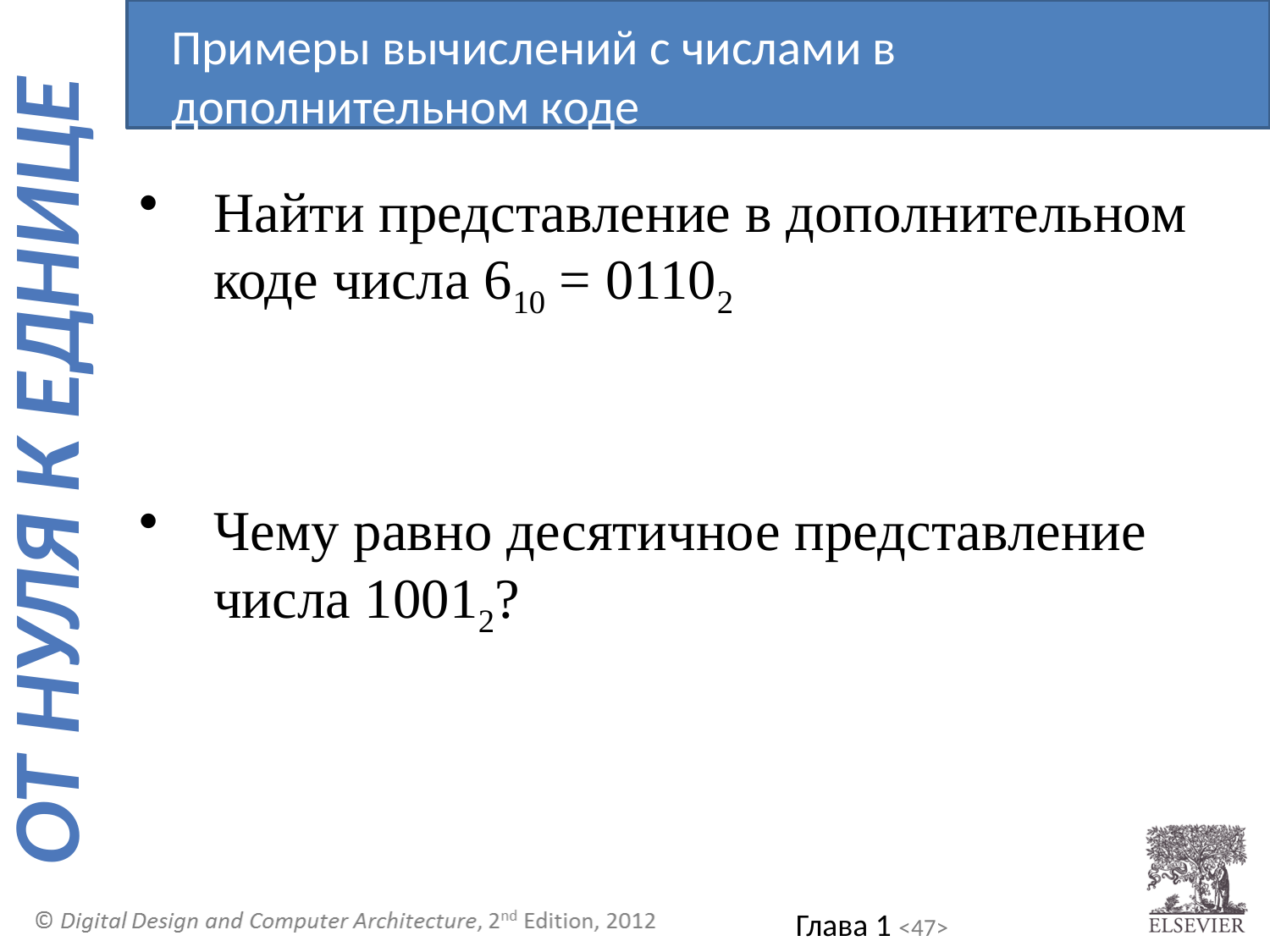

Примеры вычислений с числами в дополнительном коде

Найти представление в дополнительном коде числа 610 = 01102

Чему равно десятичное представление числа 10012?